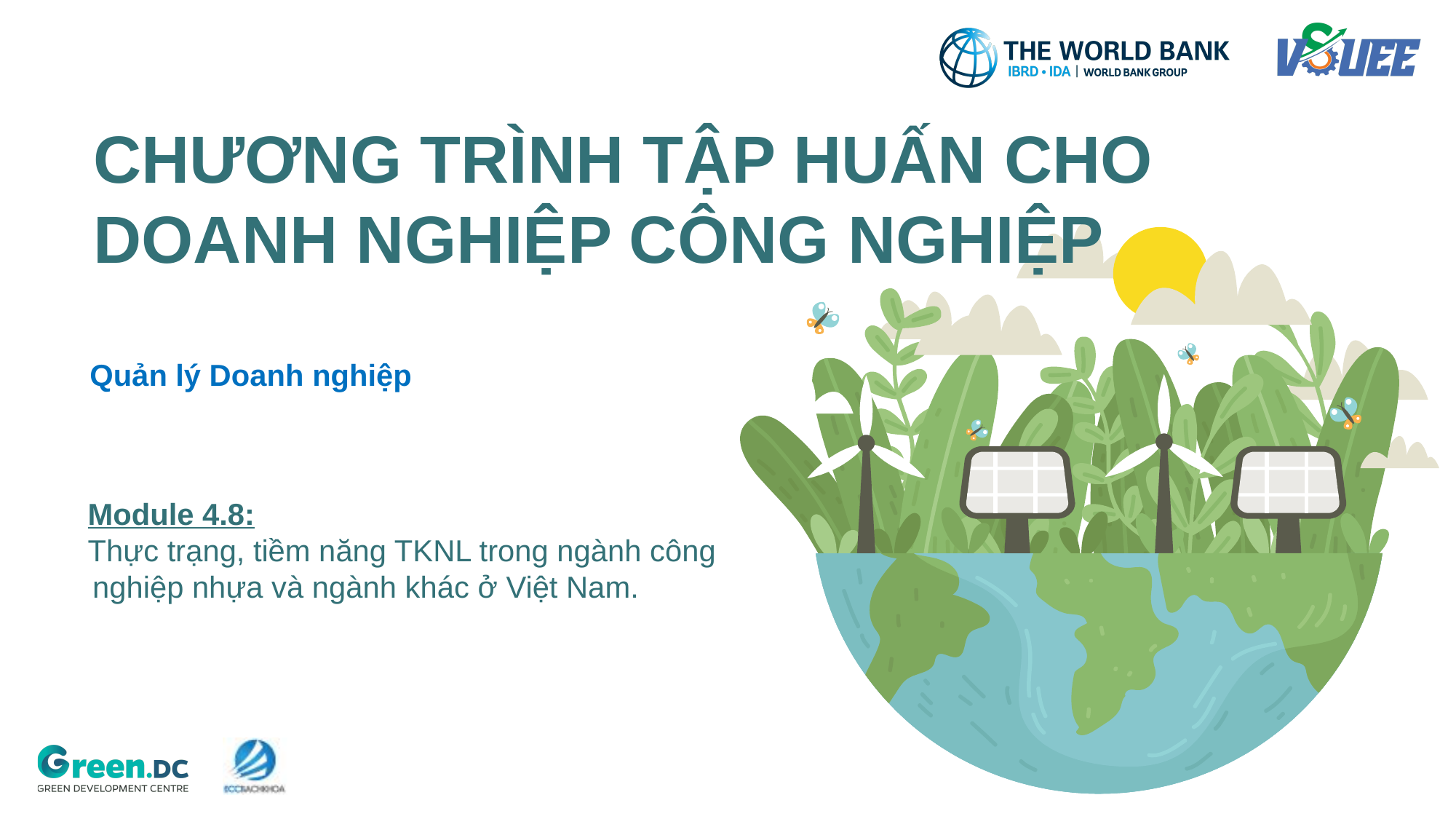

# CHƯƠNG TRÌNH TẬP HUẤN CHO DOANH NGHIỆP CÔNG NGHIỆP

Quản lý Doanh nghiệp
Module 4.8:
Thực trạng, tiềm năng TKNL trong ngành công      nghiệp nhựa và ngành khác ở Việt Nam.